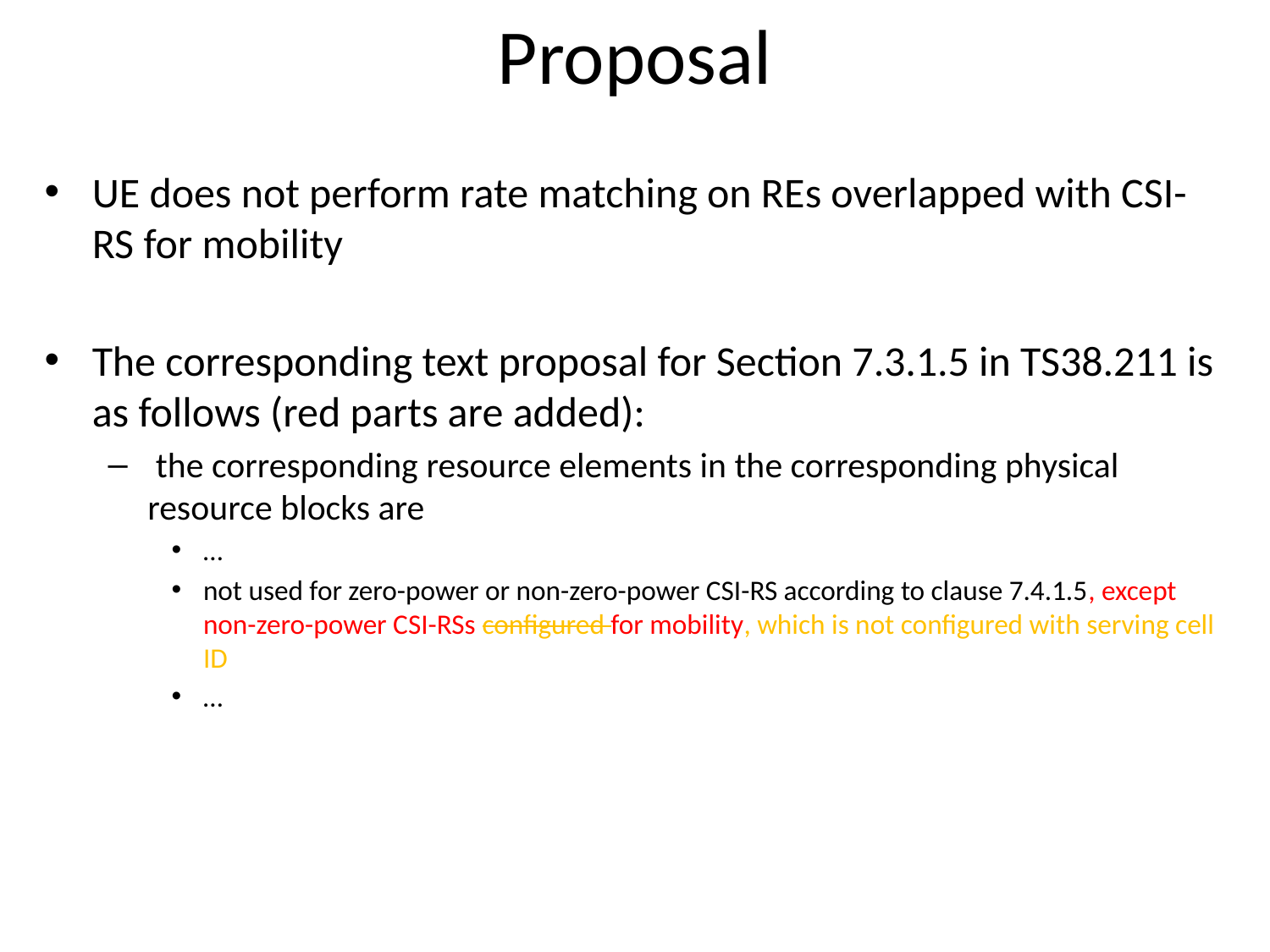

# Proposal
UE does not perform rate matching on REs overlapped with CSI-RS for mobility

The corresponding text proposal for Section 7.3.1.5 in TS38.211 is as follows (red parts are added):
 the corresponding resource elements in the corresponding physical resource blocks are
…
not used for zero-power or non-zero-power CSI-RS according to clause 7.4.1.5, except non-zero-power CSI-RSs configured for mobility, which is not configured with serving cell ID
…